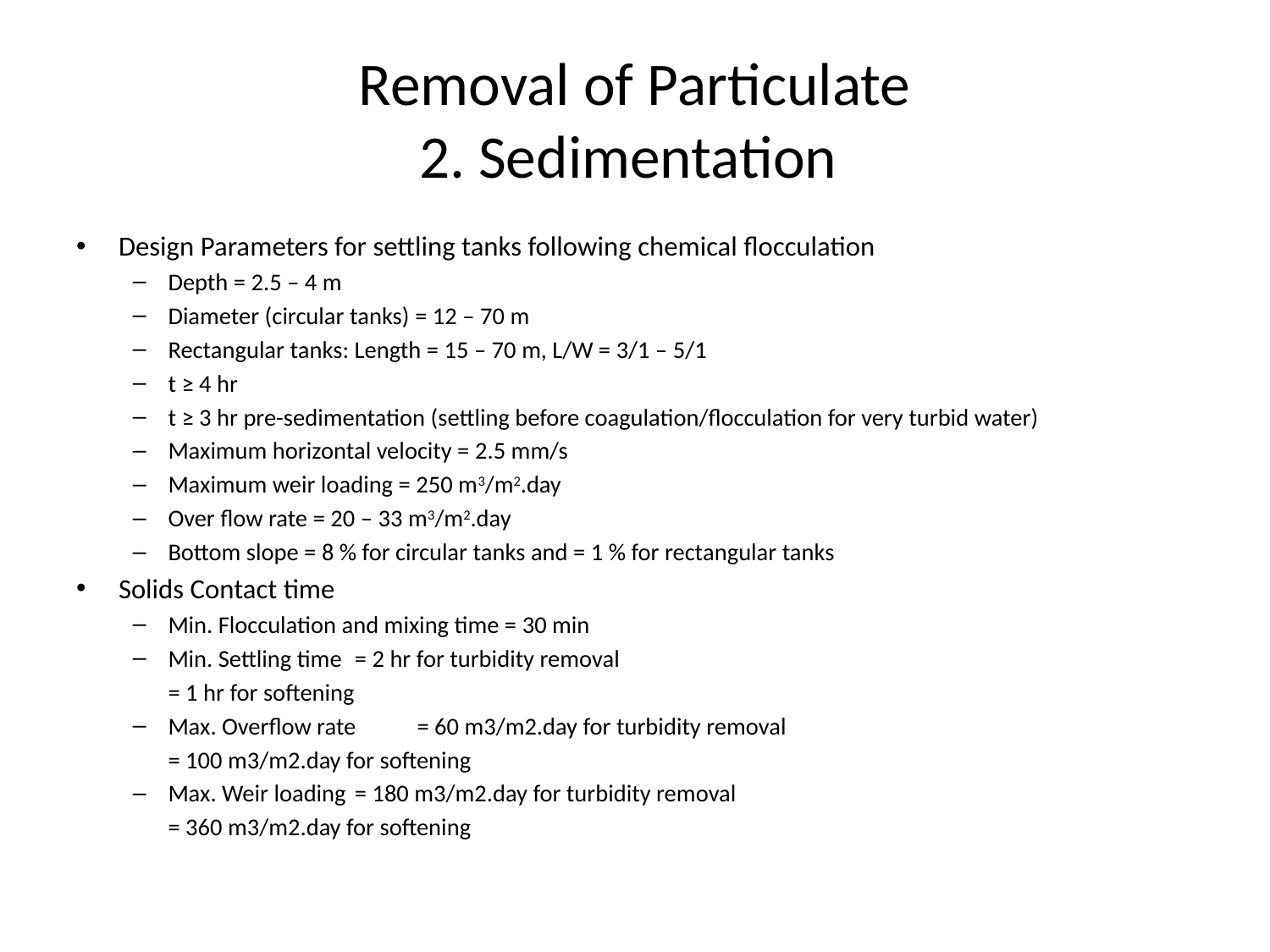

# Removal of Particulate 2. Sedimentation
Design Parameters for settling tanks following chemical flocculation
Depth = 2.5 – 4 m
Diameter (circular tanks) = 12 – 70 m
Rectangular tanks: Length = 15 – 70 m, L/W = 3/1 – 5/1
t ≥ 4 hr
t ≥ 3 hr pre-sedimentation (settling before coagulation/flocculation for very turbid water)
Maximum horizontal velocity = 2.5 mm/s
Maximum weir loading = 250 m3/m2.day
Over flow rate = 20 – 33 m3/m2.day
Bottom slope = 8 % for circular tanks and = 1 % for rectangular tanks
Solids Contact time
Min. Flocculation and mixing time = 30 min
Min. Settling time 	= 2 hr for turbidity removal
				= 1 hr for softening
Max. Overflow rate 	= 60 m3/m2.day for turbidity removal
				= 100 m3/m2.day for softening
Max. Weir loading 	= 180 m3/m2.day for turbidity removal
				= 360 m3/m2.day for softening